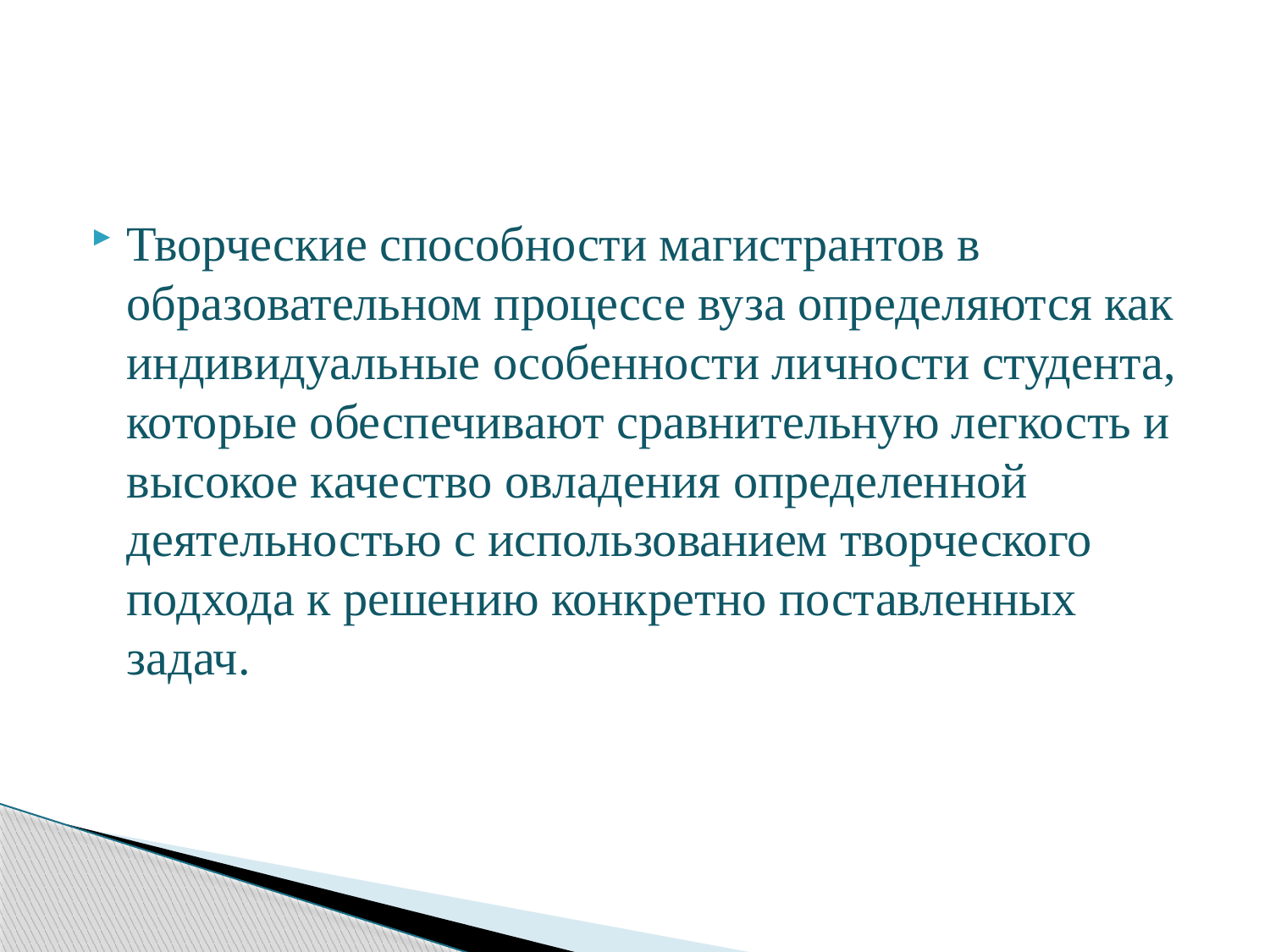

#
Творческие способности магистрантов в образовательном процессе вуза определяются как индивидуальные особенности личности студента, которые обеспечивают сравнительную легкость и высокое качество овладения определенной деятельностью с использованием творческого подхода к решению конкретно поставленных задач.